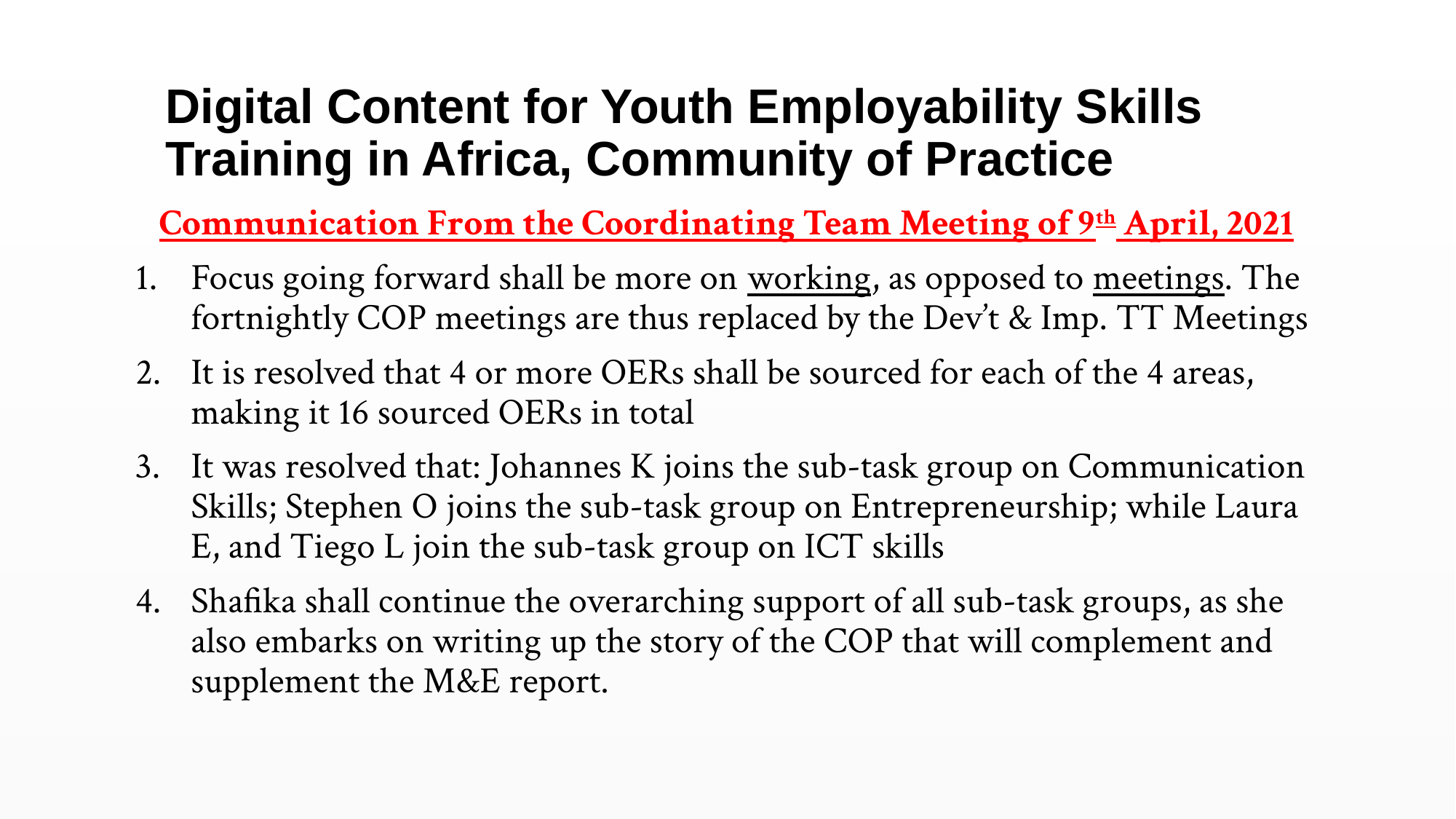

# Digital Content for Youth Employability Skills Training in Africa, Community of Practice
Communication From the Coordinating Team Meeting of 9th April, 2021
Focus going forward shall be more on working, as opposed to meetings. The fortnightly COP meetings are thus replaced by the Dev’t & Imp. TT Meetings
It is resolved that 4 or more OERs shall be sourced for each of the 4 areas, making it 16 sourced OERs in total
It was resolved that: Johannes K joins the sub-task group on Communication Skills; Stephen O joins the sub-task group on Entrepreneurship; while Laura E, and Tiego L join the sub-task group on ICT skills
Shafika shall continue the overarching support of all sub-task groups, as she also embarks on writing up the story of the COP that will complement and supplement the M&E report.